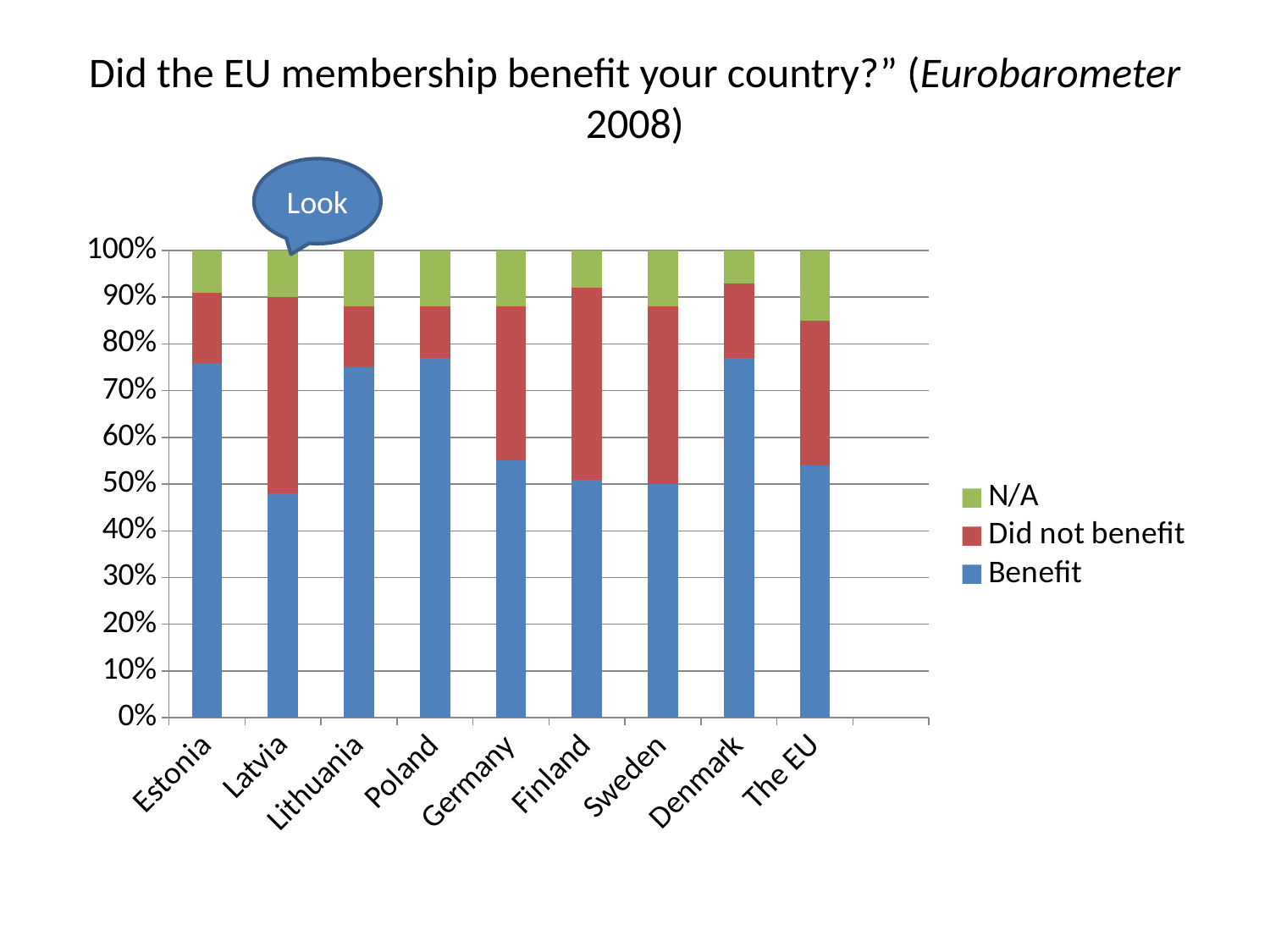

# Did the EU membership benefit your country?” (Eurobarometer 2008)
Look

### Chart

| Category | Benefit | Did not benefit | N/A |
|---|---|---|---|
| Estonia | 76.0 | 15.0 | 9.0 |
| Latvia | 48.0 | 42.0 | 10.0 |
| Lithuania | 75.0 | 13.0 | 12.0 |
| Poland | 77.0 | 11.0 | 12.0 |
| Germany | 55.0 | 33.0 | 12.0 |
| Finland | 51.0 | 41.0 | 8.0 |
| Sweden | 50.0 | 38.0 | 12.0 |
| Denmark | 77.0 | 16.0 | 7.0 |
| The EU | 54.0 | 31.0 | 15.0 |